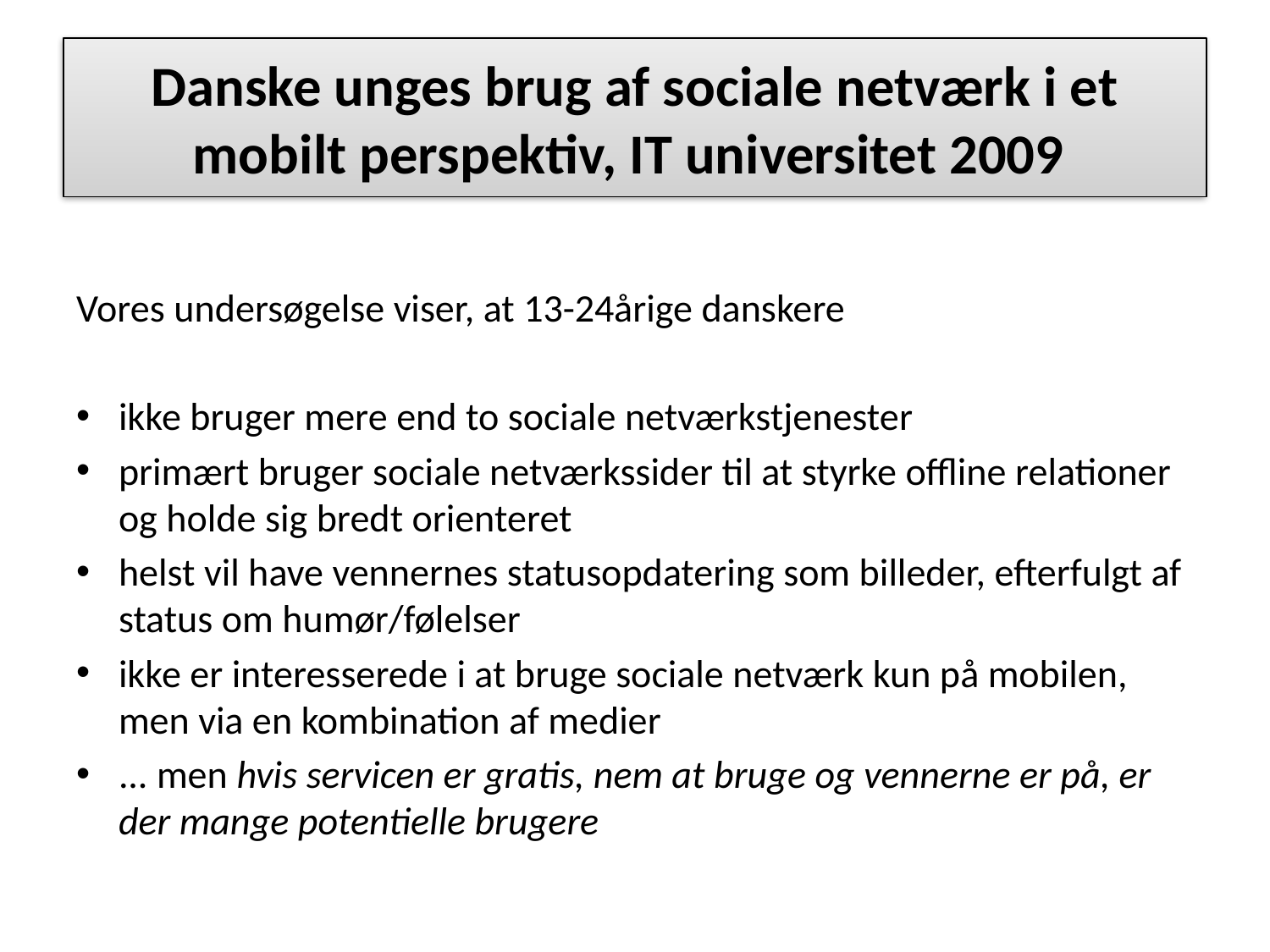

# Danske unges brug af sociale netværk i et mobilt perspektiv, IT universitet 2009

Vores undersøgelse viser, at 13-24årige danskere

ikke bruger mere end to sociale netværkstjenester
primært bruger sociale netværkssider til at styrke offline relationer og holde sig bredt orienteret
helst vil have vennernes statusopdatering som billeder, efterfulgt af status om humør/følelser
ikke er interesserede i at bruge sociale netværk kun på mobilen, men via en kombination af medier
... men hvis servicen er gratis, nem at bruge og vennerne er på, er der mange potentielle brugere